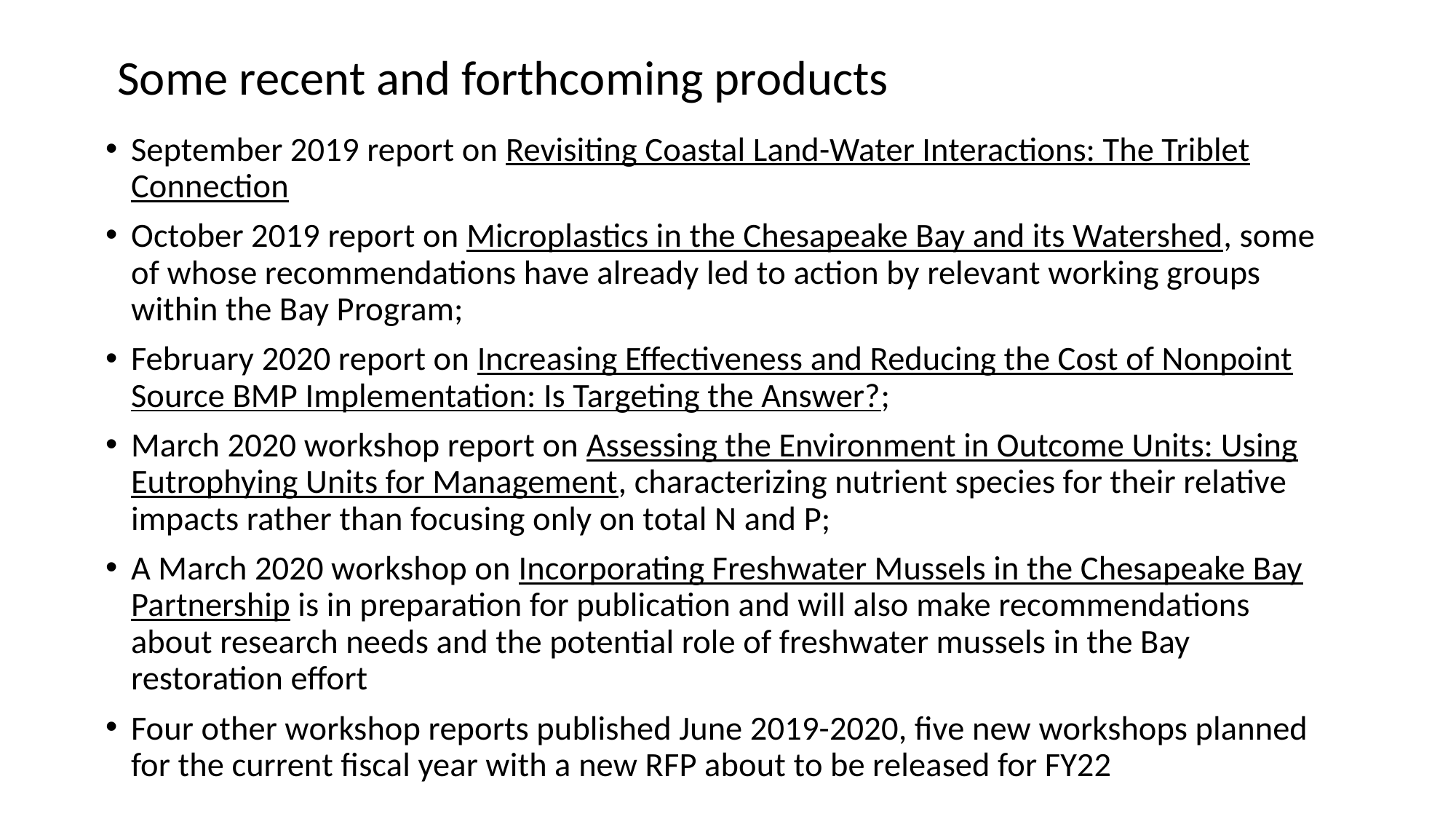

# Some recent and forthcoming products
September 2019 report on Revisiting Coastal Land-Water Interactions: The Triblet Connection
October 2019 report on Microplastics in the Chesapeake Bay and its Watershed, some of whose recommendations have already led to action by relevant working groups within the Bay Program;
February 2020 report on Increasing Effectiveness and Reducing the Cost of Nonpoint Source BMP Implementation: Is Targeting the Answer?;
March 2020 workshop report on Assessing the Environment in Outcome Units: Using Eutrophying Units for Management, characterizing nutrient species for their relative impacts rather than focusing only on total N and P;
A March 2020 workshop on Incorporating Freshwater Mussels in the Chesapeake Bay Partnership is in preparation for publication and will also make recommendations about research needs and the potential role of freshwater mussels in the Bay restoration effort
Four other workshop reports published June 2019-2020, five new workshops planned for the current fiscal year with a new RFP about to be released for FY22